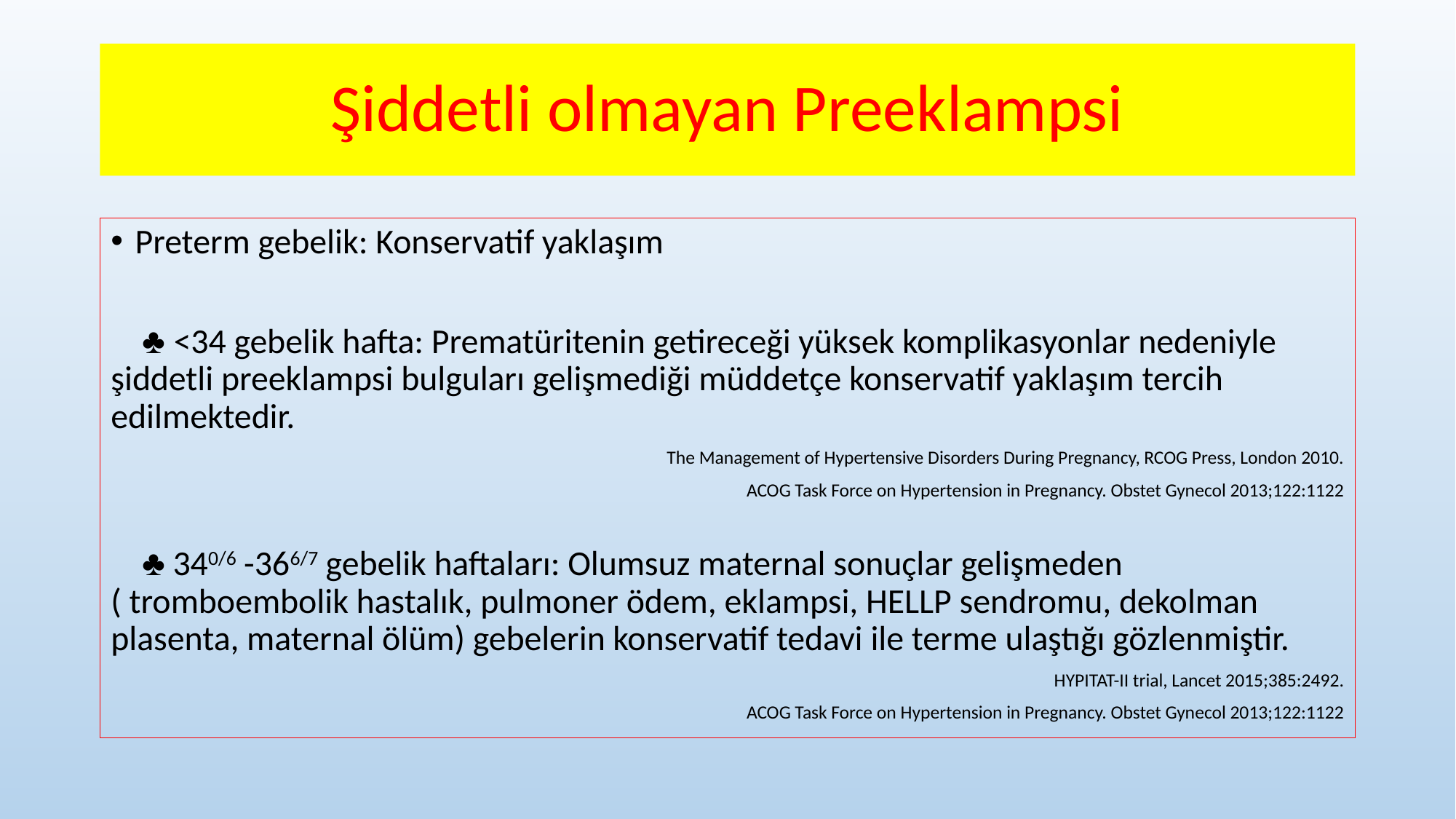

# Şiddetli olmayan Preeklampsi
Preterm gebelik: Konservatif yaklaşım

    ♣ <34 gebelik hafta: Prematüritenin getireceği yüksek komplikasyonlar nedeniyle şiddetli preeklampsi bulguları gelişmediği müddetçe konservatif yaklaşım tercih edilmektedir.
The Management of Hypertensive Disorders During Pregnancy, RCOG Press, London 2010.
ACOG Task Force on Hypertension in Pregnancy. Obstet Gynecol 2013;122:1122

    ♣ 340/6 -366/7 gebelik haftaları: Olumsuz maternal sonuçlar gelişmeden ( tromboembolik hastalık, pulmoner ödem, eklampsi, HELLP sendromu, dekolman plasenta, maternal ölüm) gebelerin konservatif tedavi ile terme ulaştığı gözlenmiştir.
                                                                   HYPITAT-II trial, Lancet 2015;385:2492.
ACOG Task Force on Hypertension in Pregnancy. Obstet Gynecol 2013;122:1122